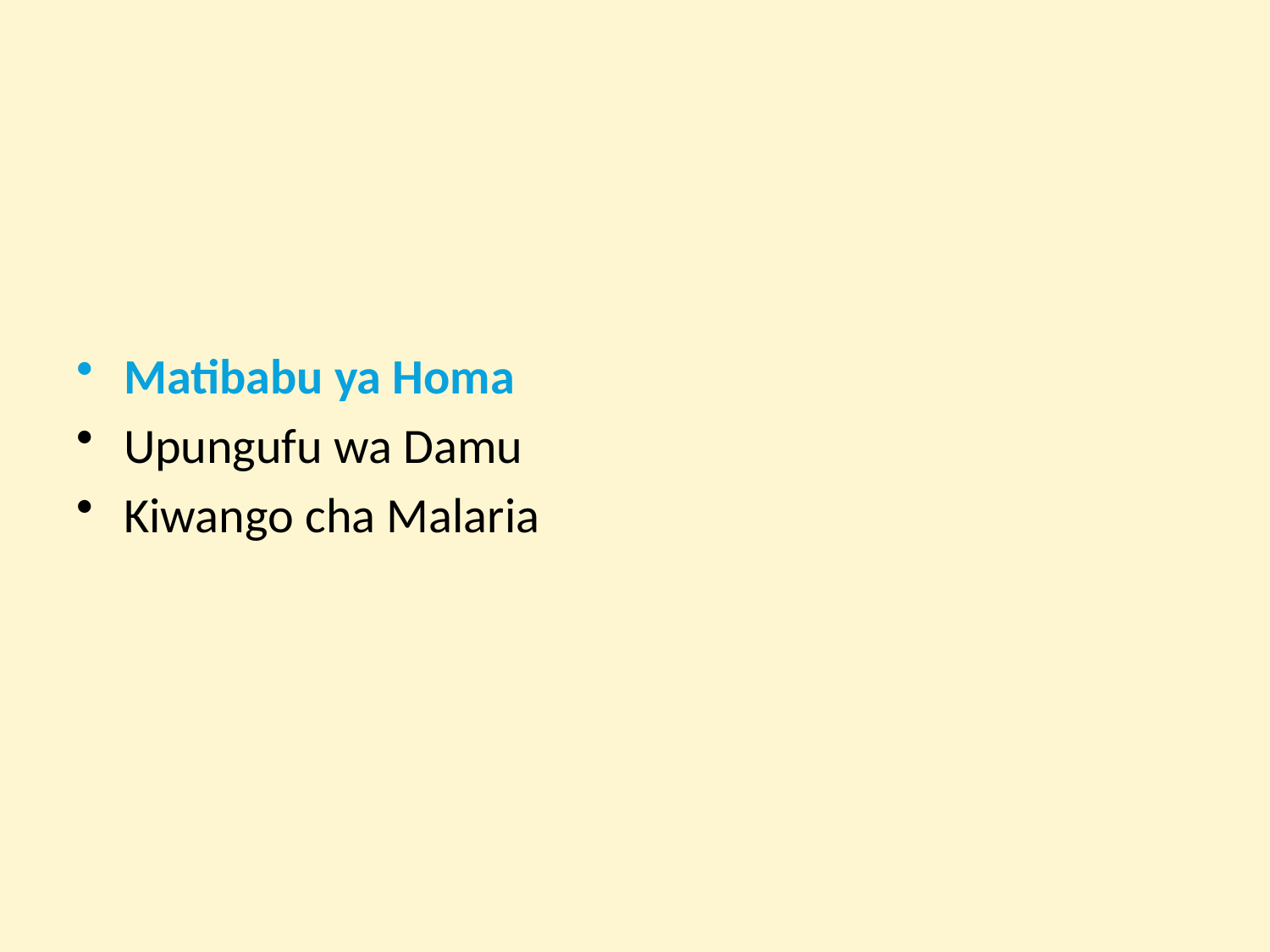

#
Matibabu ya Homa
Upungufu wa Damu
Kiwango cha Malaria